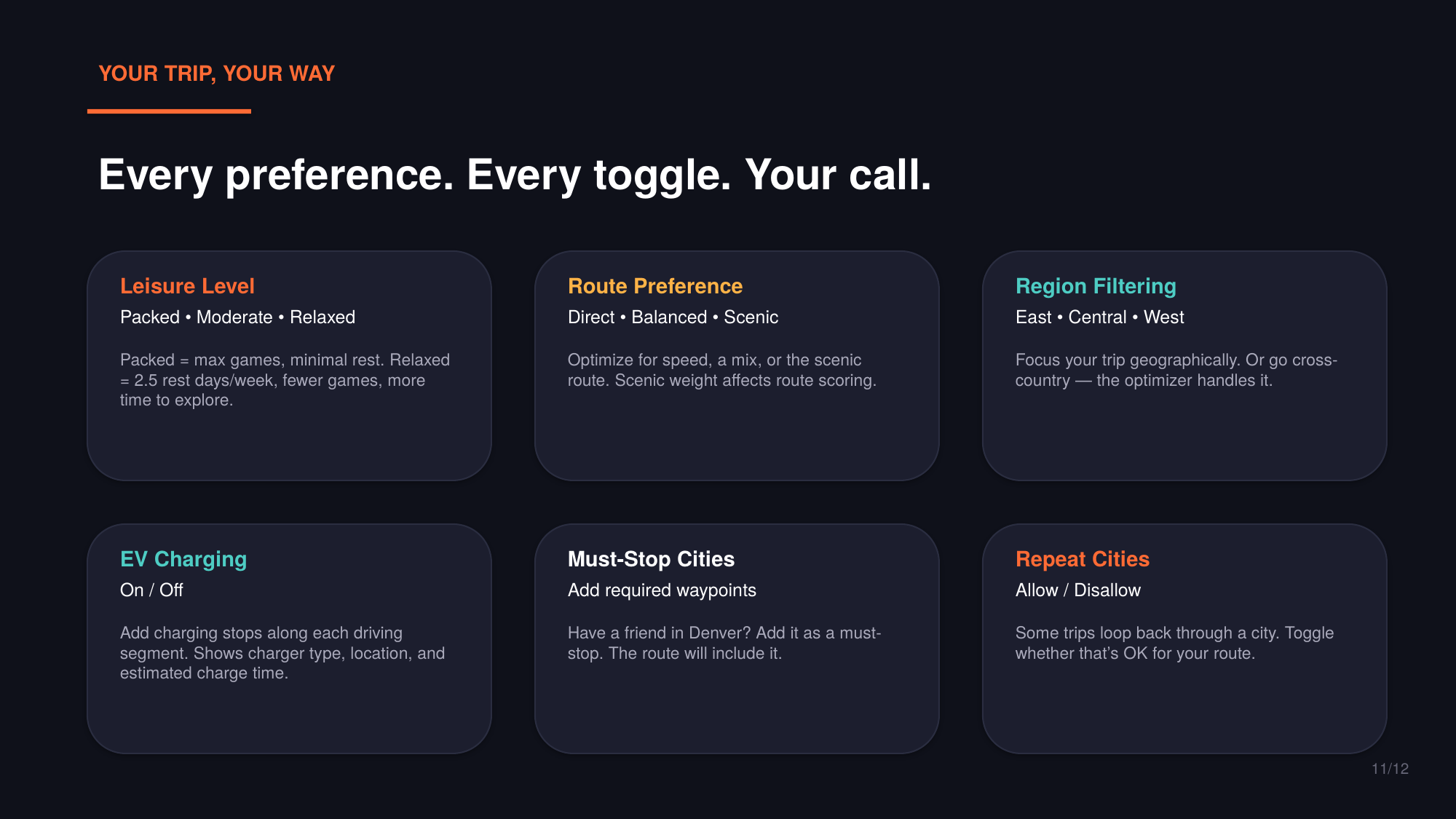

YOUR TRIP, YOUR WAY

Every preference. Every toggle. Your call.

Leisure Level
Route Preference
Region Filtering
Packed • Moderate • Relaxed
Direct • Balanced • Scenic
East • Central • West
Packed = max games, minimal rest. Relaxed = 2.5 rest days/week, fewer games, more time to explore.
Optimize for speed, a mix, or the scenic route. Scenic weight affects route scoring.
Focus your trip geographically. Or go cross-country — the optimizer handles it.

EV Charging
Must-Stop Cities
Repeat Cities
On / Off
Add required waypoints
Allow / Disallow
Add charging stops along each driving segment. Shows charger type, location, and estimated charge time.
Have a friend in Denver? Add it as a must-stop. The route will include it.
Some trips loop back through a city. Toggle whether that’s OK for your route.
11/12